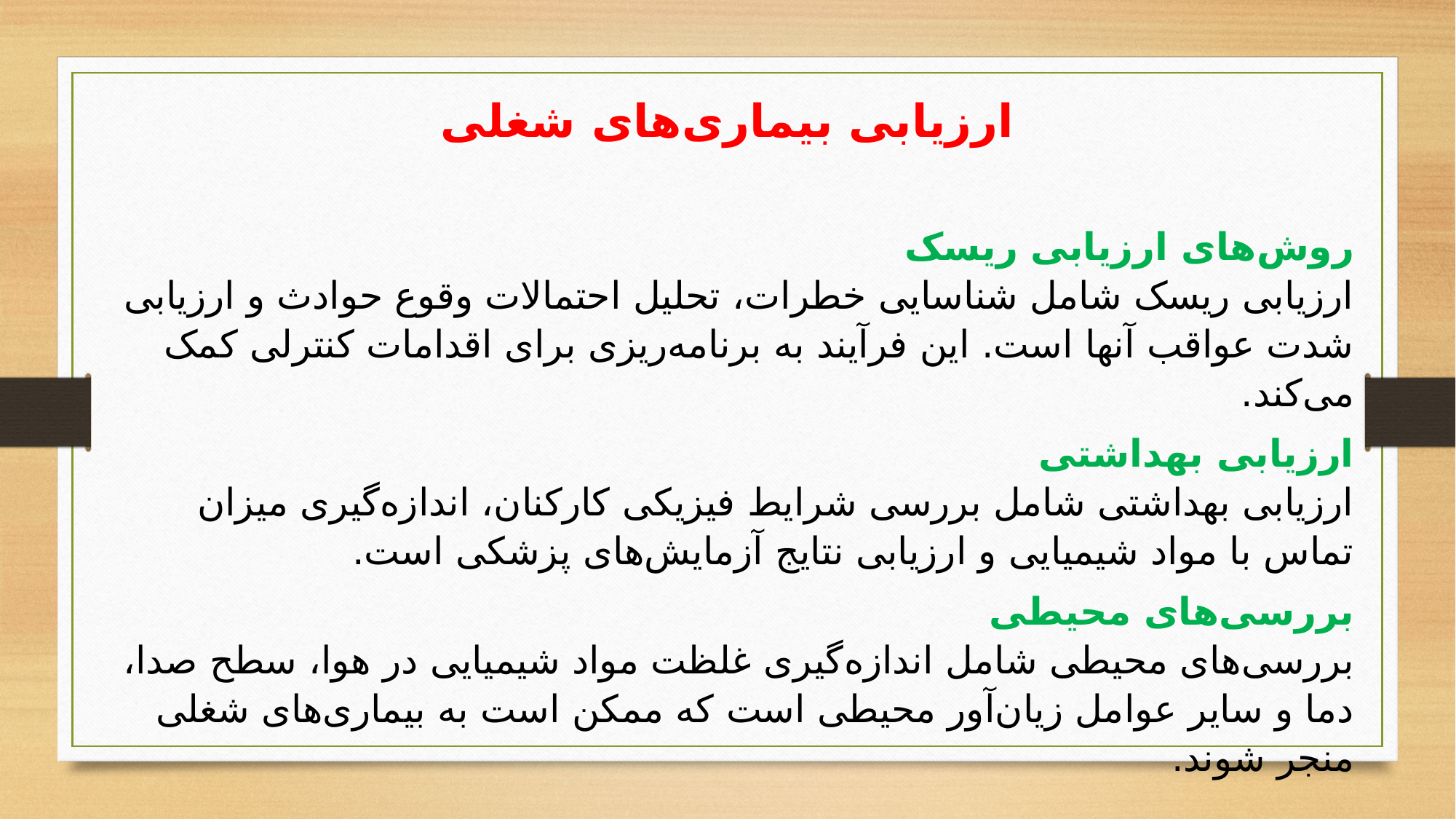

ارزیابی بیماری‌های شغلی

روش‌های ارزیابی ریسک
ارزیابی ریسک شامل شناسایی خطرات، تحلیل احتمالات وقوع حوادث و ارزیابی شدت عواقب آنها است. این فرآیند به برنامه‌ریزی برای اقدامات کنترلی کمک می‌کند.
ارزیابی بهداشتی
ارزیابی بهداشتی شامل بررسی شرایط فیزیکی کارکنان، اندازه‌گیری میزان تماس با مواد شیمیایی و ارزیابی نتایج آزمایش‌های پزشکی است.
بررسی‌های محیطی
بررسی‌های محیطی شامل اندازه‌گیری غلظت مواد شیمیایی در هوا، سطح صدا، دما و سایر عوامل زیان‌آور محیطی است که ممکن است به بیماری‌های شغلی منجر شوند.